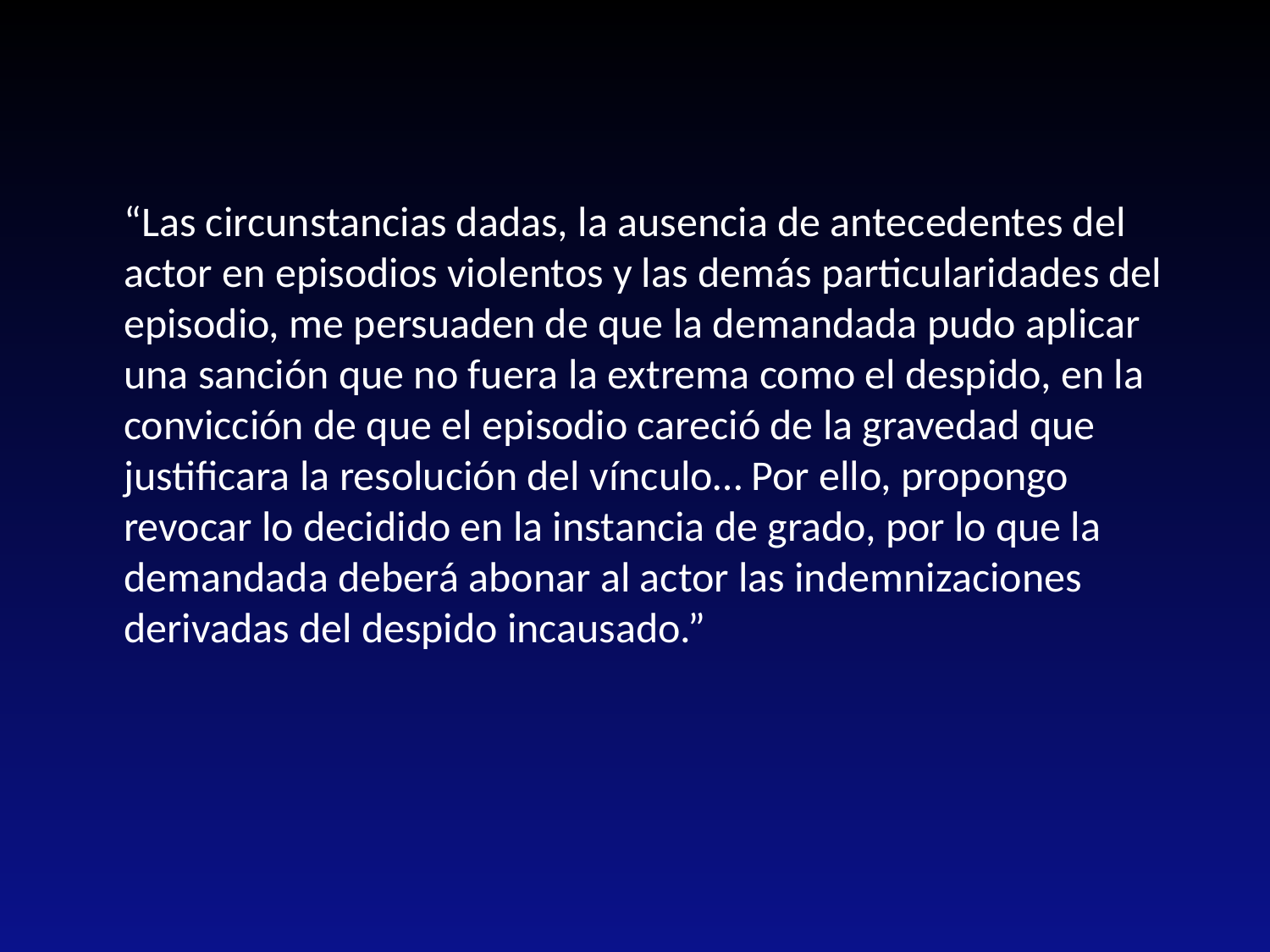

“Las circunstancias dadas, la ausencia de antecedentes del actor en episodios violentos y las demás particularidades del episodio, me persuaden de que la demandada pudo aplicar una sanción que no fuera la extrema como el despido, en la convicción de que el episodio careció de la gravedad que justificara la resolución del vínculo… Por ello, propongo revocar lo decidido en la instancia de grado, por lo que la demandada deberá abonar al actor las indemnizaciones derivadas del despido incausado.”